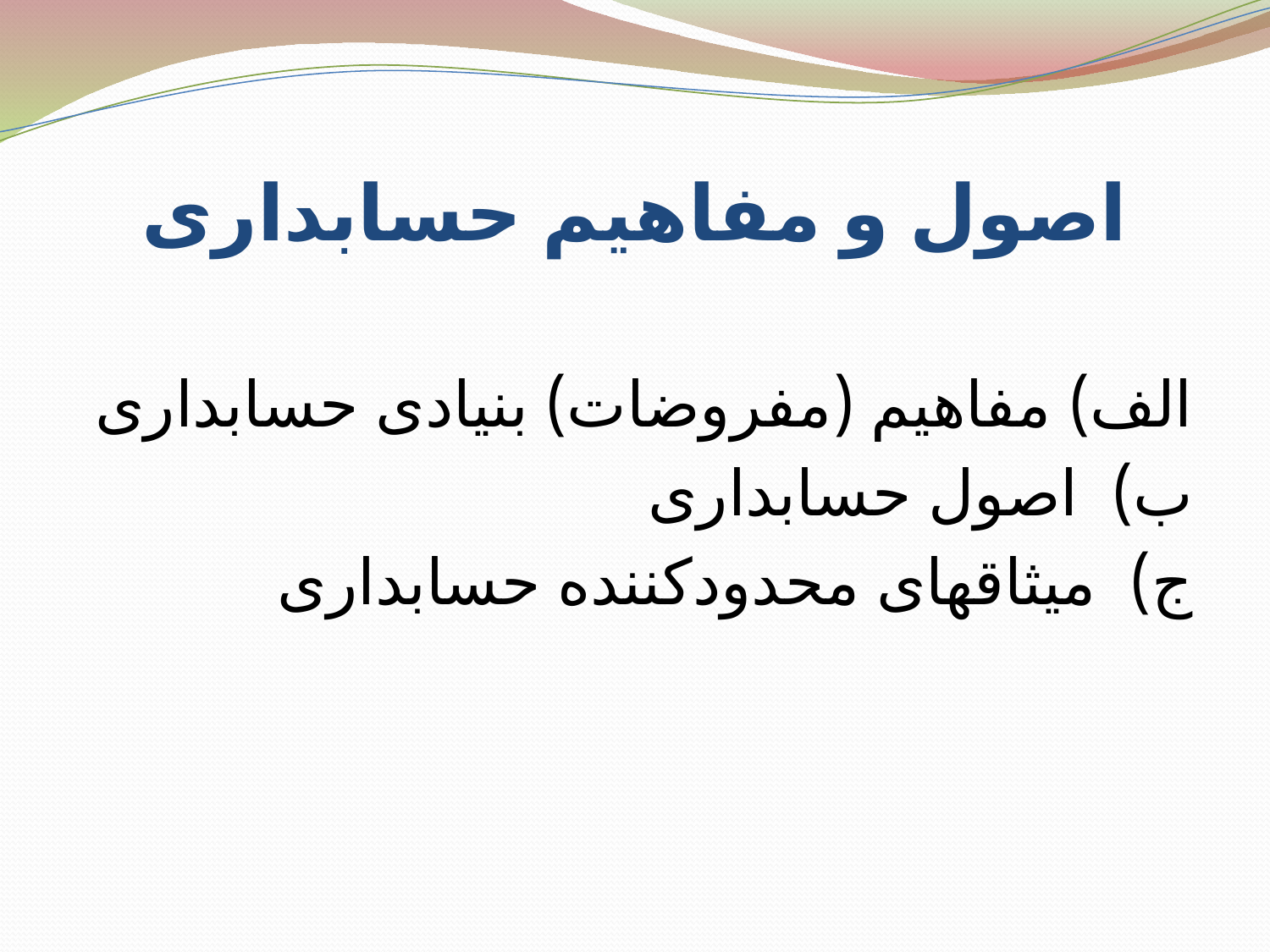

# اصول و مفاهیم حسابداری

الف) مفاهیم (مفروضات) بنیادی حسابداری
ب)  اصول حسابداری
ج)  میثاقهای محدودکننده حسابداری